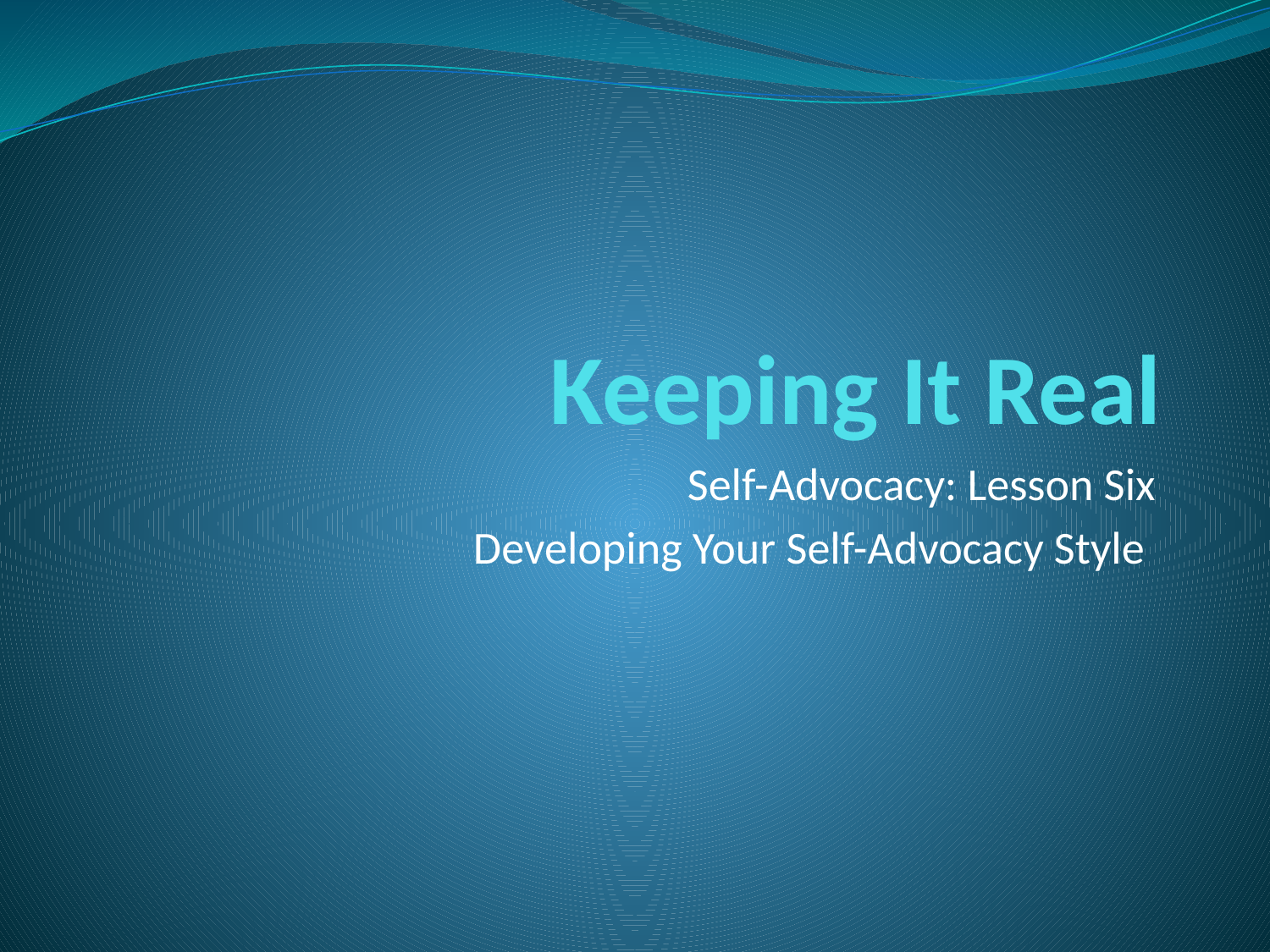

# Keeping It Real
Self-Advocacy: Lesson Six
Developing Your Self-Advocacy Style